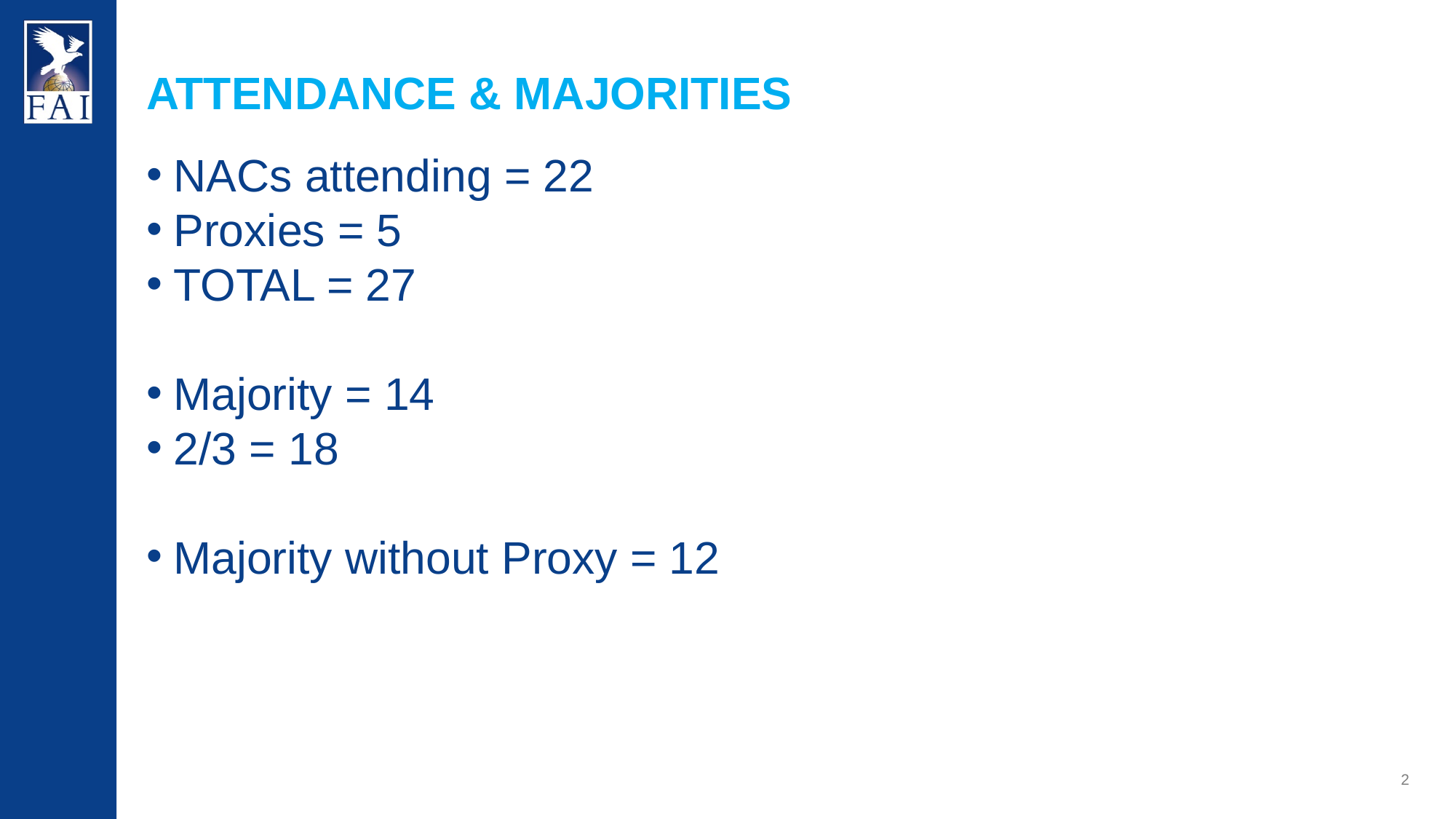

Attendance & Majorities
NACs attending = 22
Proxies = 5
TOTAL = 27

Majority = 14
2/3 = 18

Majority without Proxy = 12